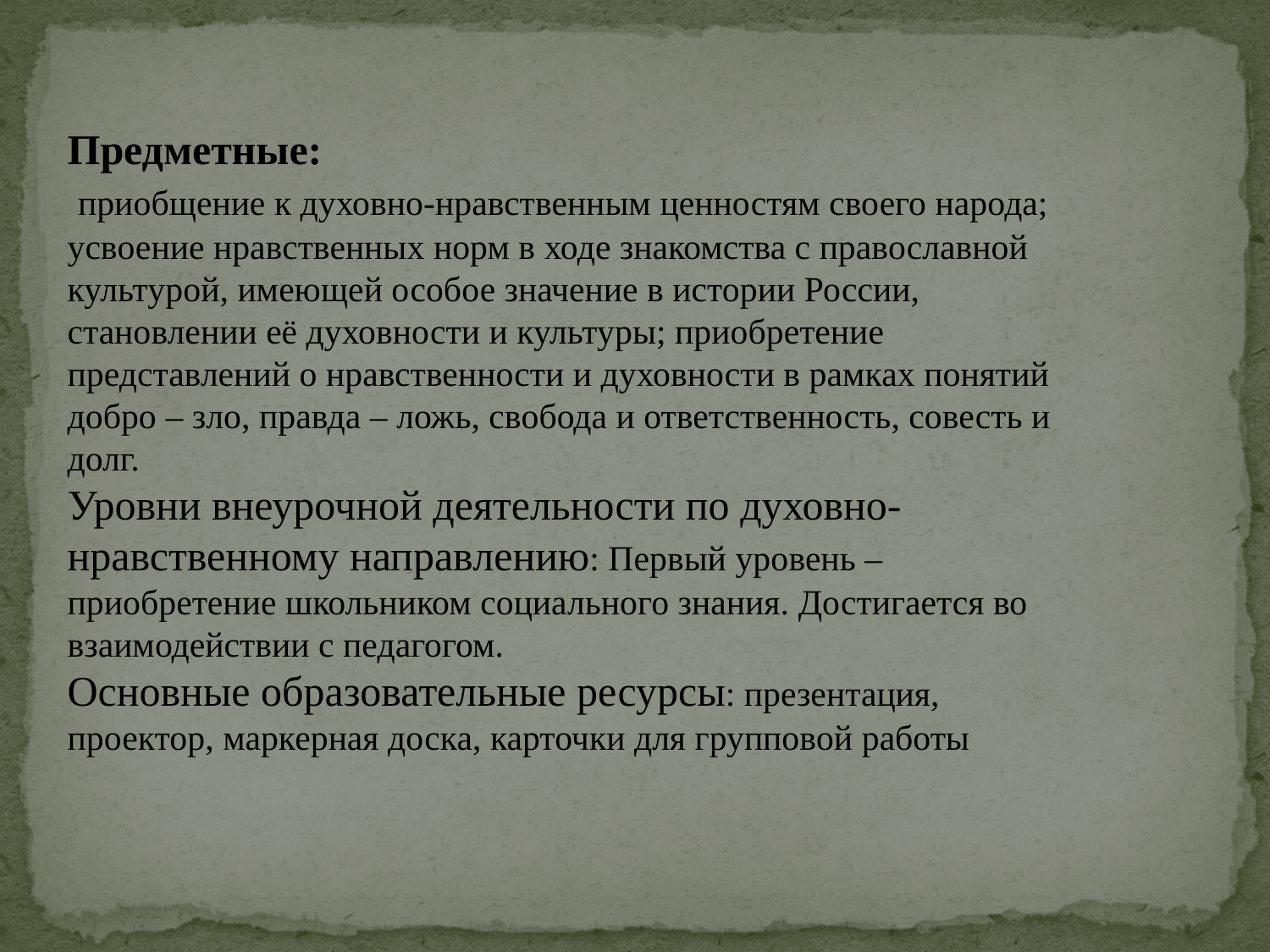

Предметные:
 приобщение к духовно-нравственным ценностям своего народа;  усвоение нравственных норм в ходе знакомства с православной культурой, имеющей особое значение в истории России, становлении её духовности и культуры; приобретение представлений о нравственности и духовности в рамках понятий добро – зло, правда – ложь, свобода и ответственность, совесть и долг.
Уровни внеурочной деятельности по духовно-нравственному направлению: Первый уровень – приобретение школьником социального знания. Достигается во взаимодействии с педагогом.
Основные образовательные ресурсы: презентация, проектор, маркерная доска, карточки для групповой работы